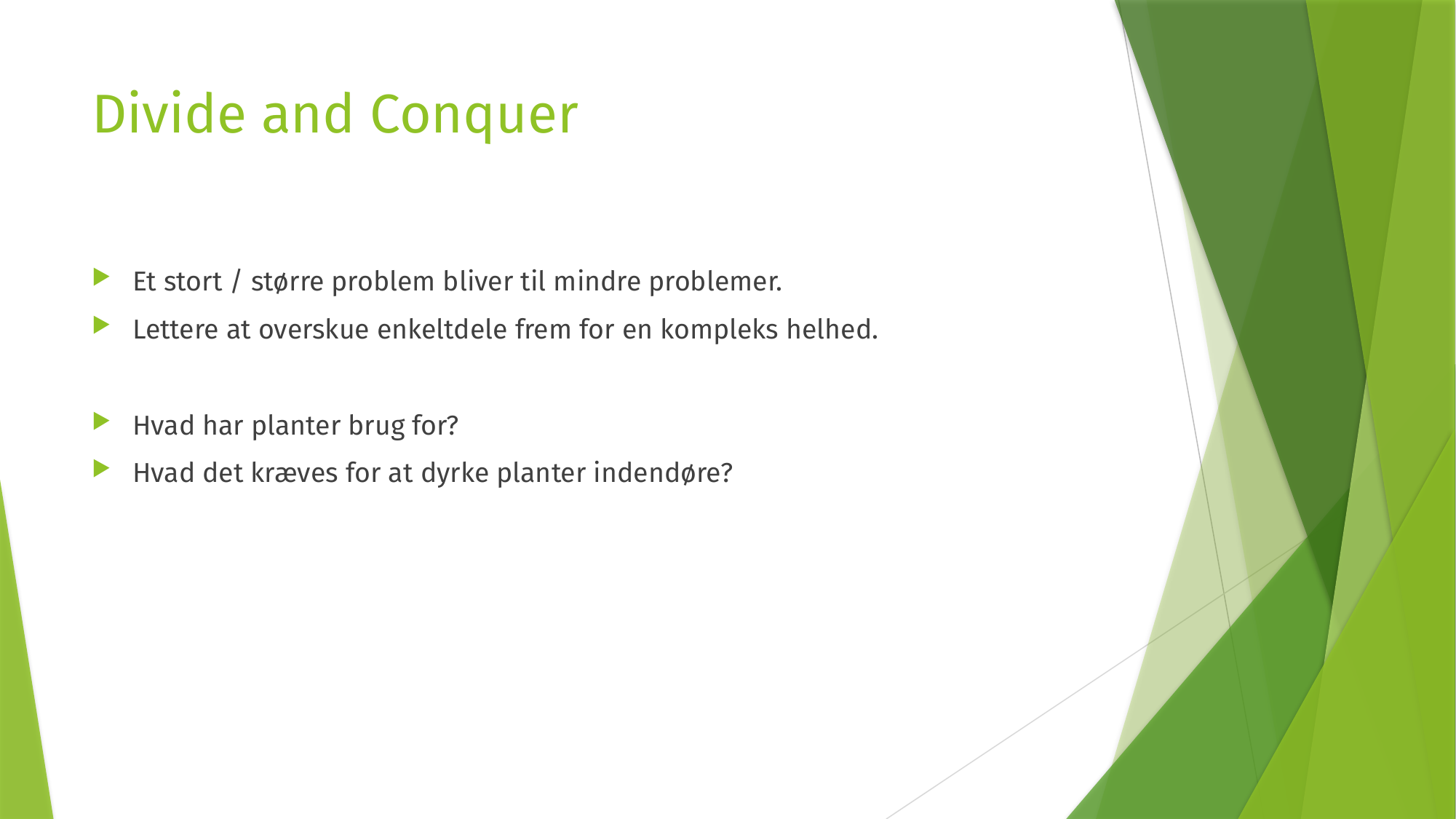

# Divide and Conquer
Et stort / større problem bliver til mindre problemer.
Lettere at overskue enkeltdele frem for en kompleks helhed.

Hvad har planter brug for?
Hvad det kræves for at dyrke planter indendøre?